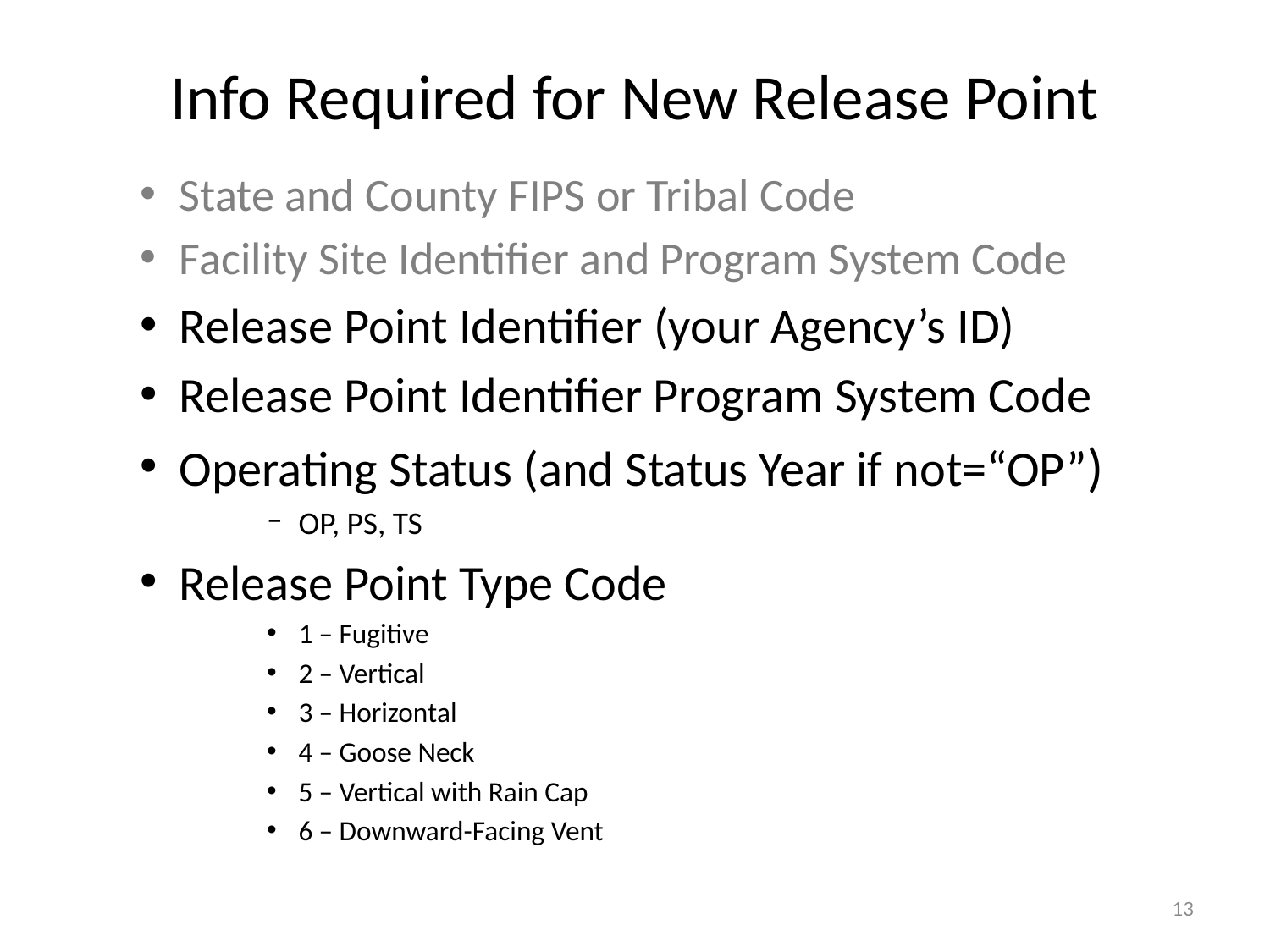

# Info Required for New Release Point
State and County FIPS or Tribal Code
Facility Site Identifier and Program System Code
Release Point Identifier (your Agency’s ID)
Release Point Identifier Program System Code
Operating Status (and Status Year if not=“OP”)
OP, PS, TS
Release Point Type Code
1 – Fugitive
2 – Vertical
3 – Horizontal
4 – Goose Neck
5 – Vertical with Rain Cap
6 – Downward-Facing Vent

13